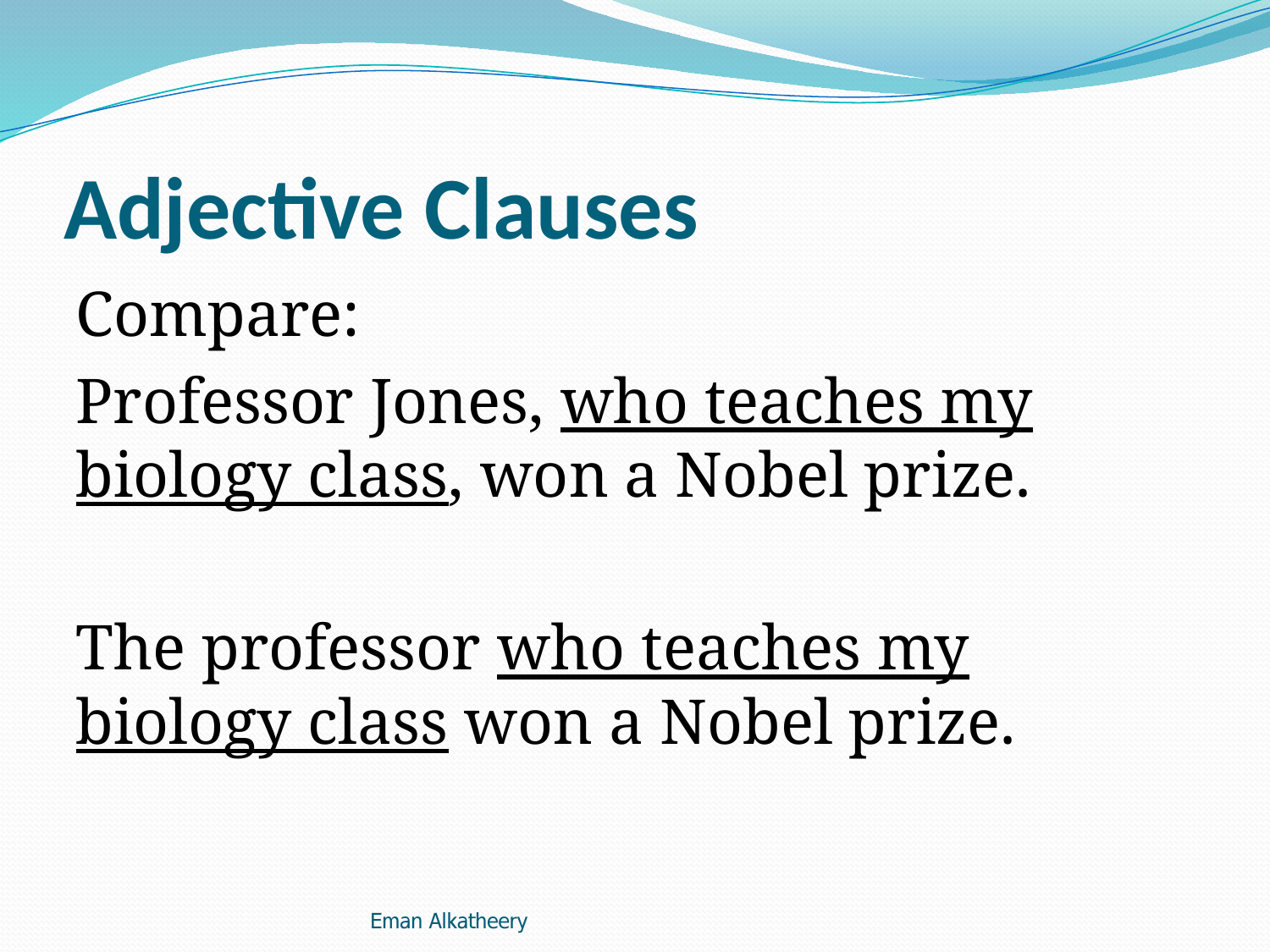

# Adjective Clauses
Compare:
Professor Jones, who teaches my biology class, won a Nobel prize.

The professor who teaches my biology class won a Nobel prize.

Eman Alkatheery